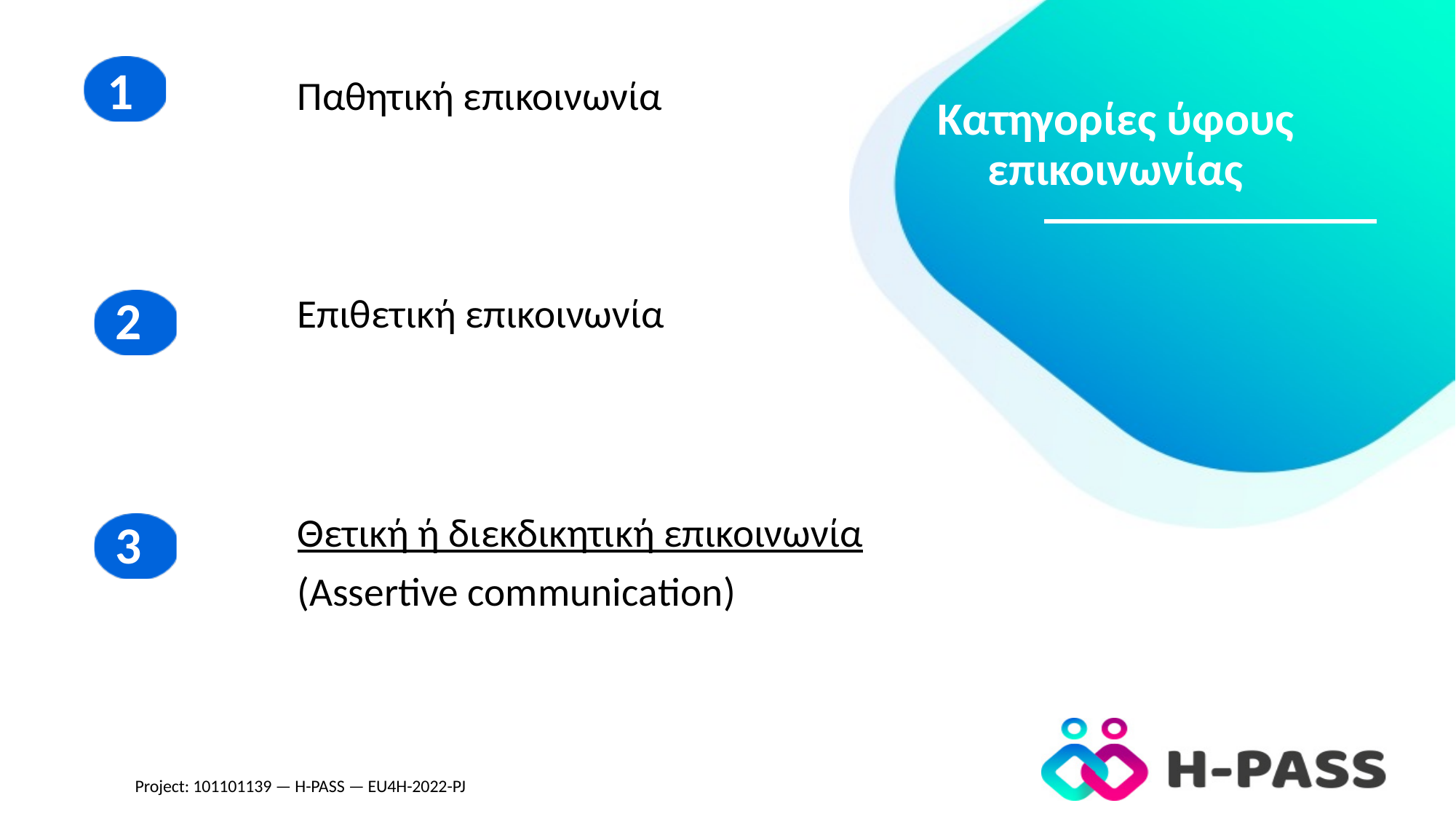

Παθητική επικοινωνία

# Κατηγορίες ύφους επικοινωνίας
Επιθετική επικοινωνία

Θετική ή διεκδικητική επικοινωνία
(Assertive communication)

Project: 101101139 — H-PASS — EU4H-2022-PJ